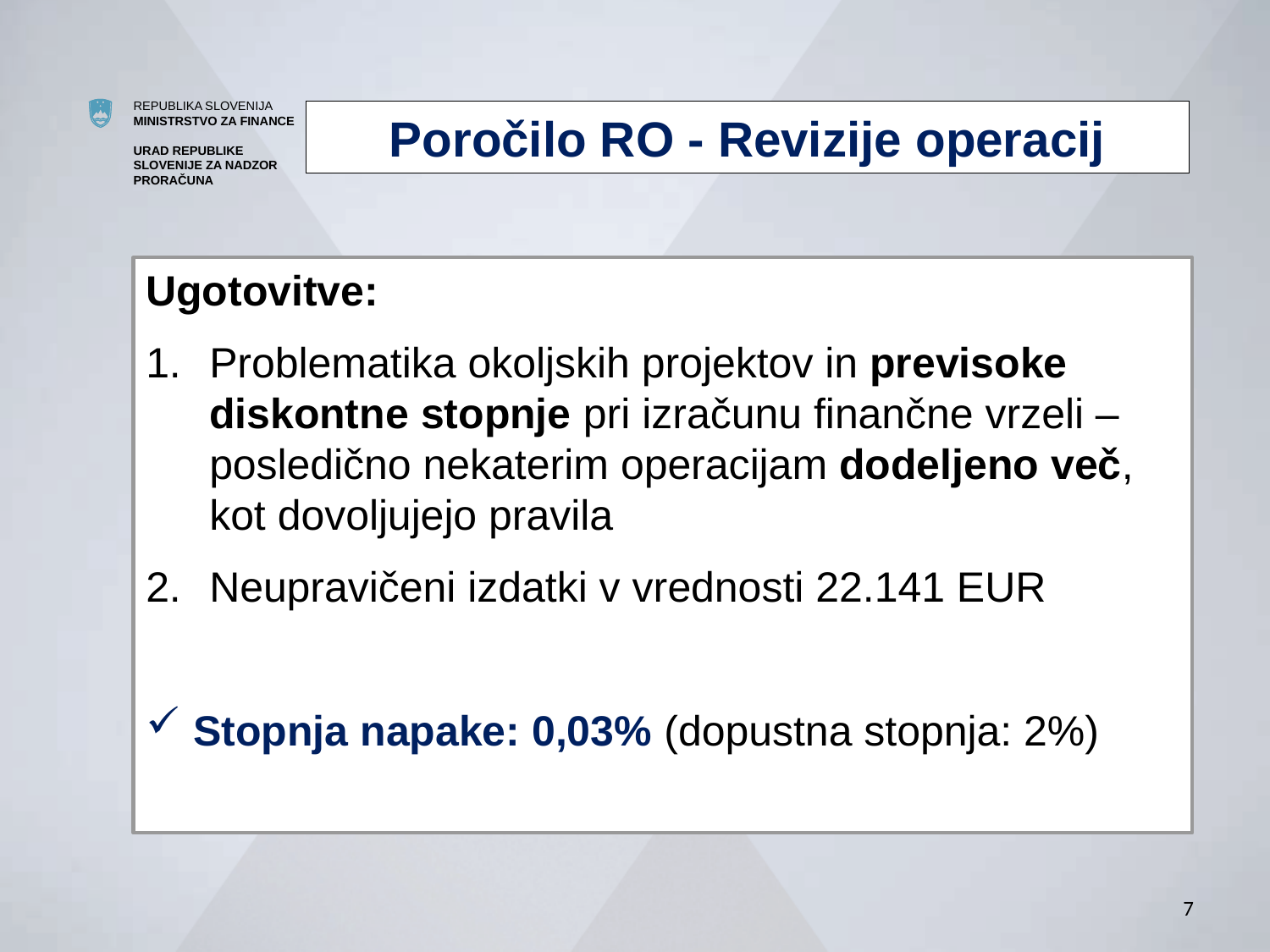

Poročilo RO - Revizije operacij
Ugotovitve:
Problematika okoljskih projektov in previsoke diskontne stopnje pri izračunu finančne vrzeli – posledično nekaterim operacijam dodeljeno več, kot dovoljujejo pravila
Neupravičeni izdatki v vrednosti 22.141 EUR

Stopnja napake: 0,03% (dopustna stopnja: 2%)

7